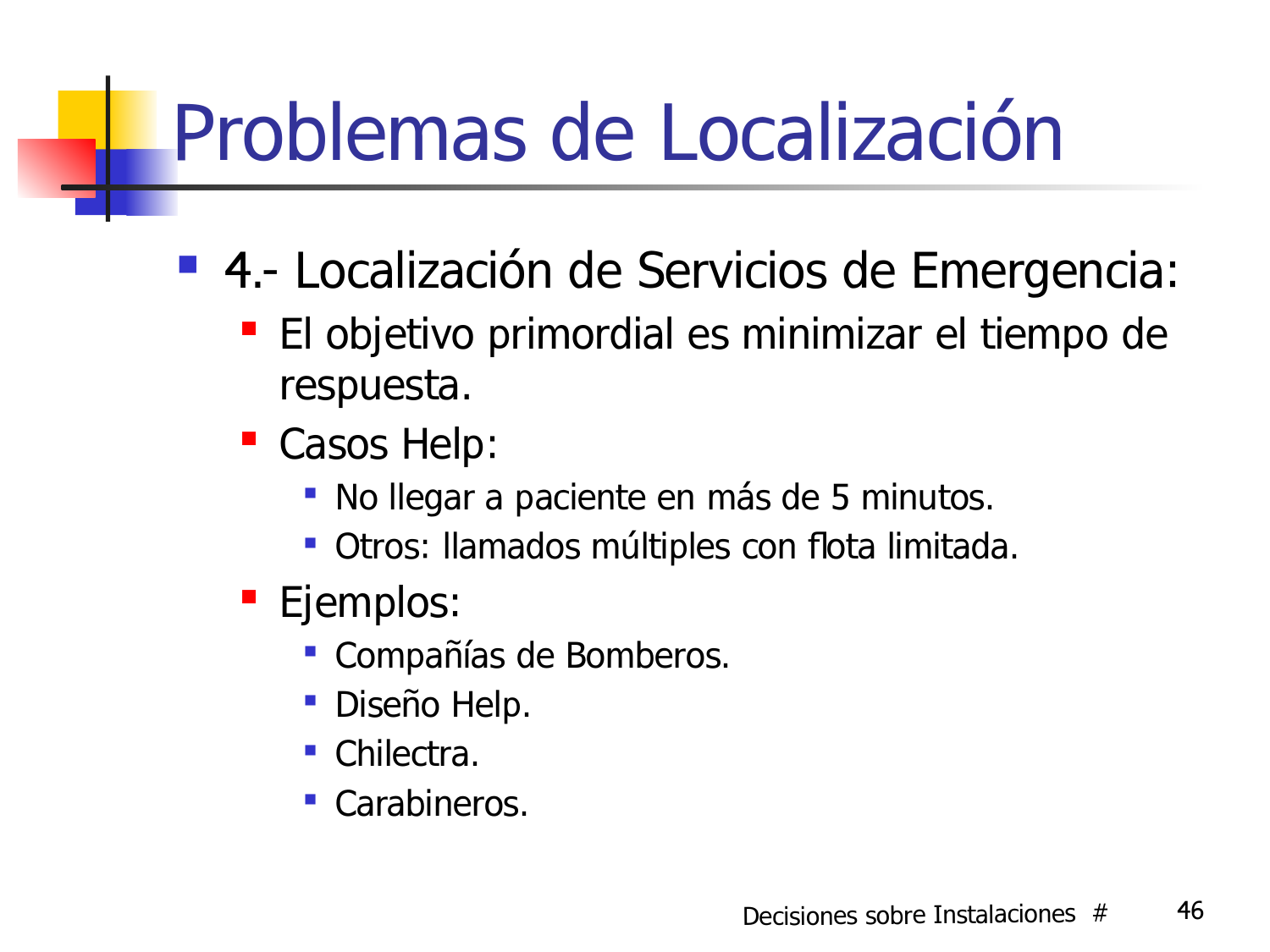

# Problemas de Localización
4.- Localización de Servicios de Emergencia:
El objetivo primordial es minimizar el tiempo de respuesta.
Casos Help:
No llegar a paciente en más de 5 minutos.
Otros: llamados múltiples con flota limitada.
Ejemplos:
Compañías de Bomberos.
Diseño Help.
Chilectra.
Carabineros.
46
Decisiones sobre Instalaciones  #